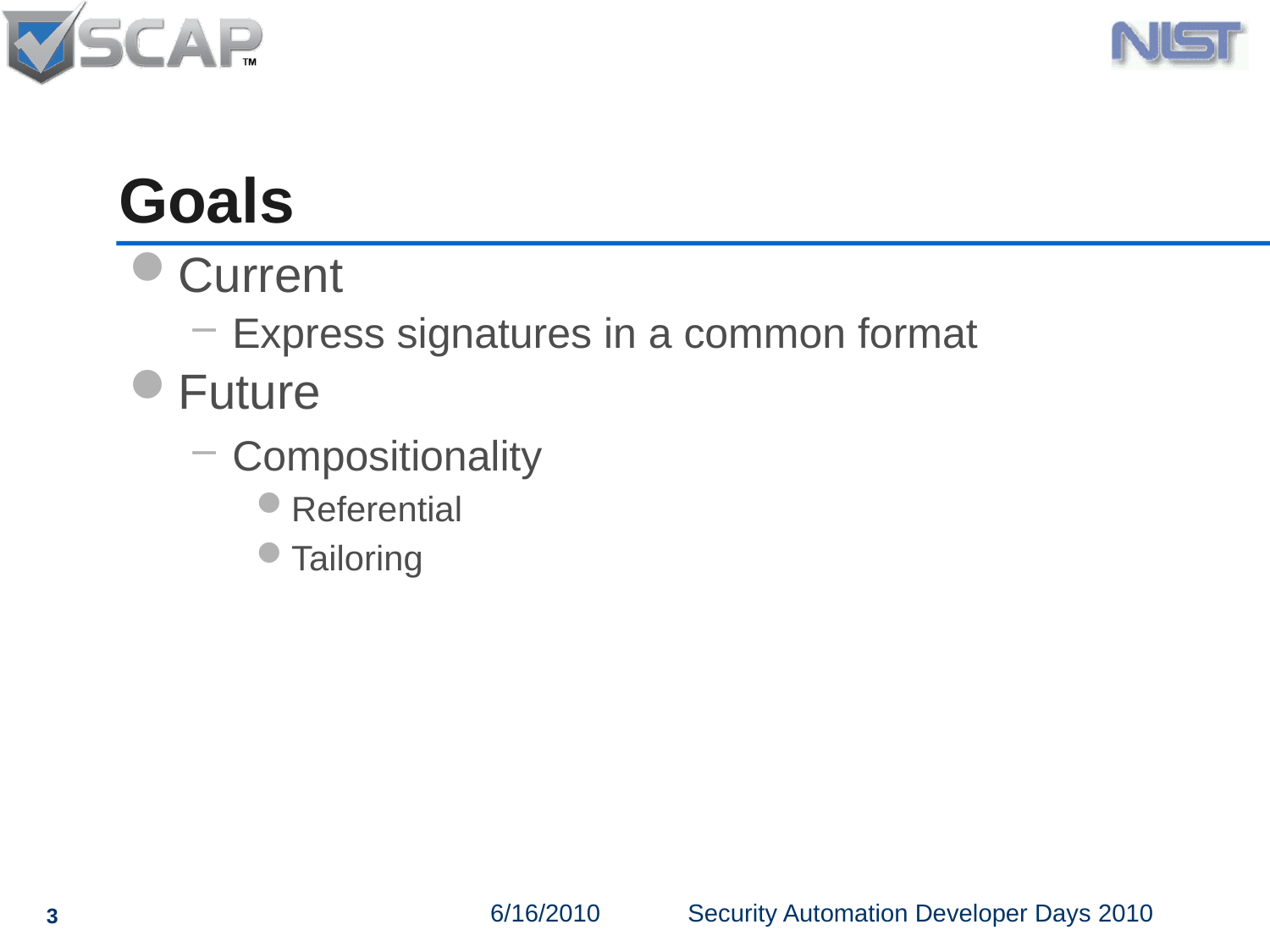

# Goals
Current
Express signatures in a common format
Future
Compositionality
Referential
Tailoring

3
6/16/2010
Security Automation Developer Days 2010